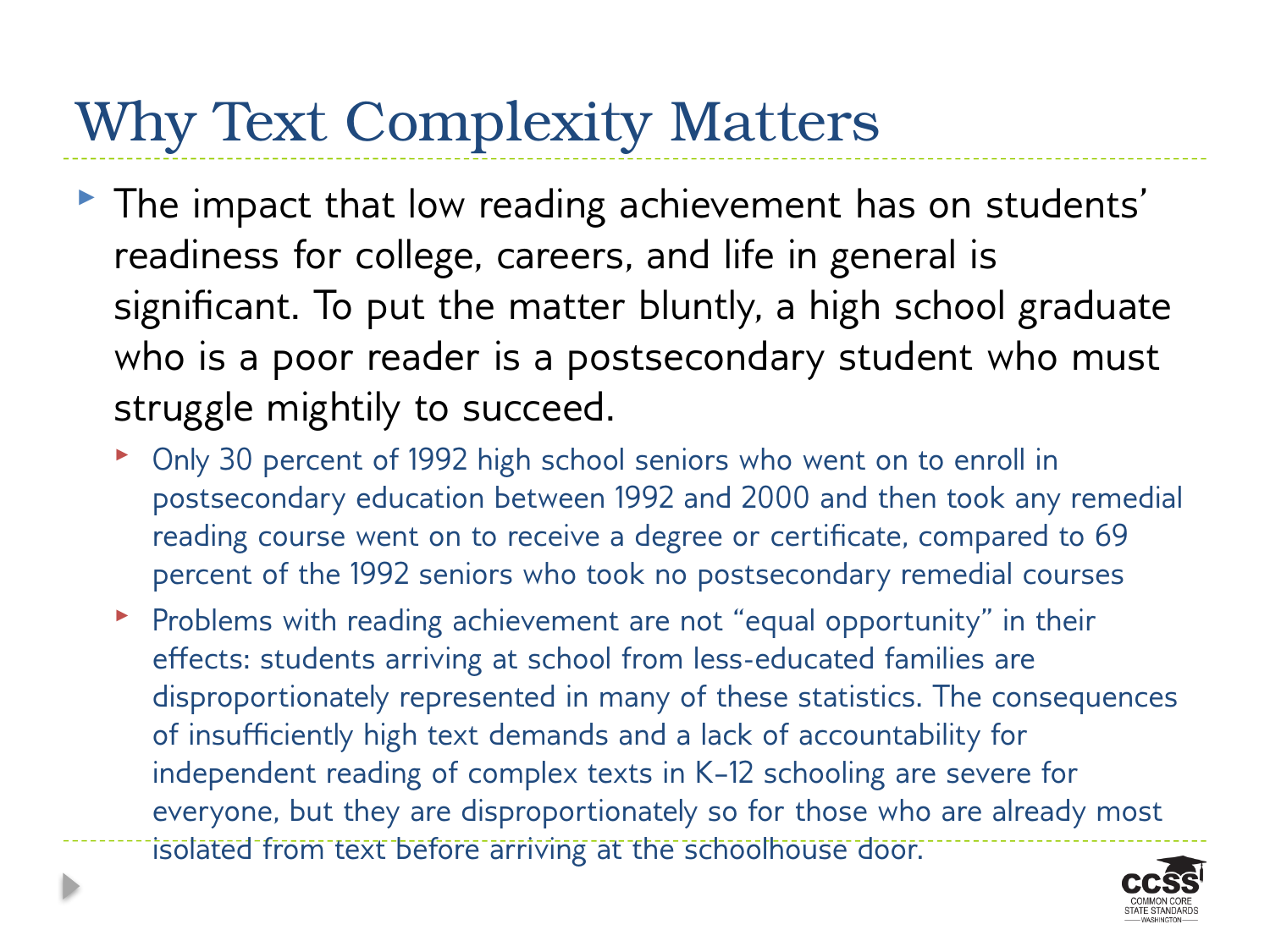

# Why Text Complexity Matters
The impact that low reading achievement has on students’ readiness for college, careers, and life in general is significant. To put the matter bluntly, a high school graduate who is a poor reader is a postsecondary student who must struggle mightily to succeed.
Only 30 percent of 1992 high school seniors who went on to enroll in postsecondary education between 1992 and 2000 and then took any remedial reading course went on to receive a degree or certificate, compared to 69 percent of the 1992 seniors who took no postsecondary remedial courses
Problems with reading achievement are not “equal opportunity” in their effects: students arriving at school from less-educated families are disproportionately represented in many of these statistics. The consequences of insufficiently high text demands and a lack of accountability for independent reading of complex texts in K–12 schooling are severe for everyone, but they are disproportionately so for those who are already most isolated from text before arriving at the schoolhouse door.